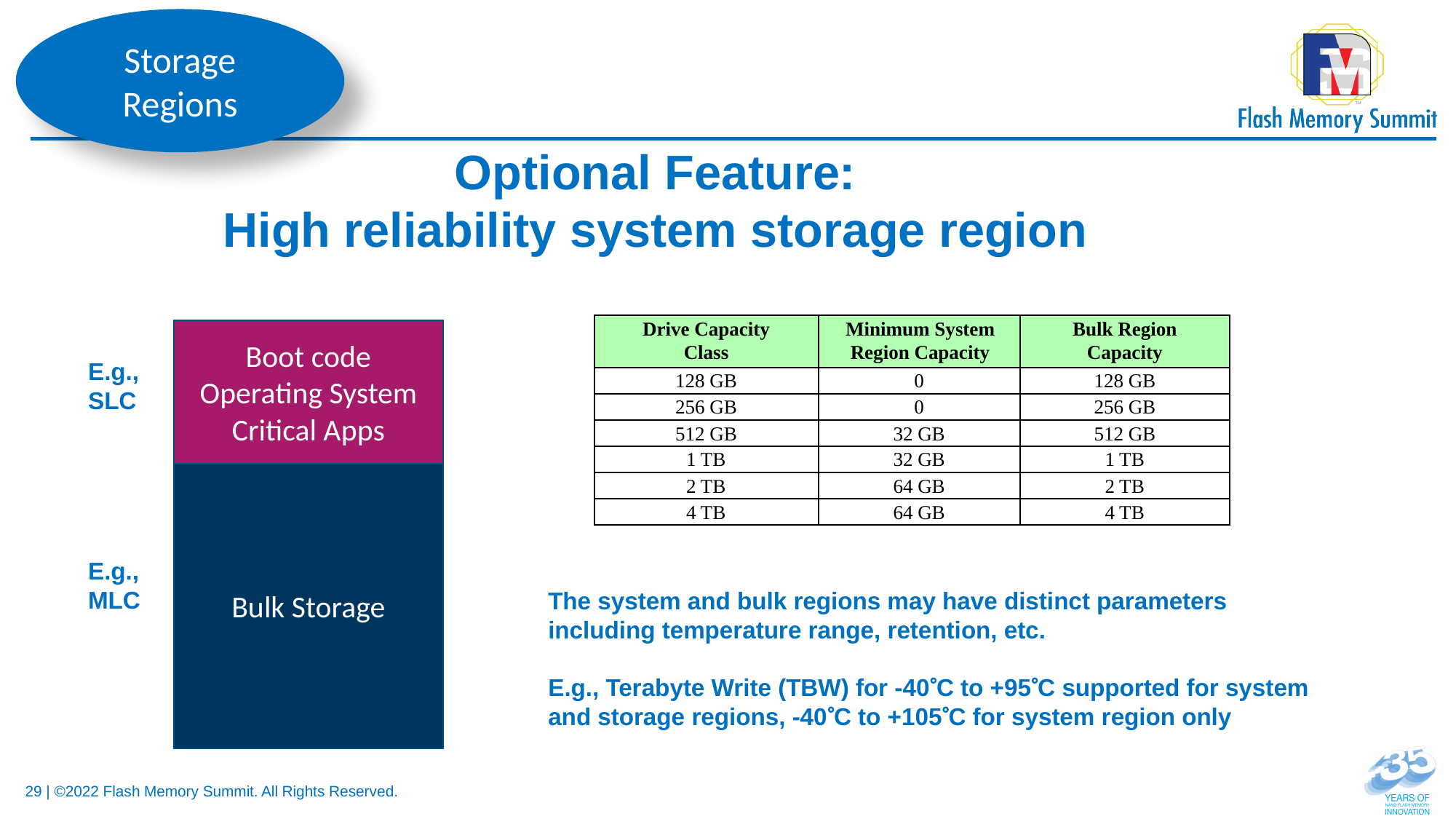

Storage Regions
Optional Feature:
High reliability system storage region
| Drive Capacity Class | Minimum System Region Capacity | Bulk Region Capacity |
| --- | --- | --- |
| 128 GB | 0 | 128 GB |
| 256 GB | 0 | 256 GB |
| 512 GB | 32 GB | 512 GB |
| 1 TB | 32 GB | 1 TB |
| 2 TB | 64 GB | 2 TB |
| 4 TB | 64 GB | 4 TB |
Boot code
Operating System
Critical Apps
E.g.,
SLC
Bulk Storage
E.g.,
MLC
The system and bulk regions may have distinct parameters
including temperature range, retention, etc.

E.g., Terabyte Write (TBW) for -40°C to +95°C supported for system
and storage regions, -40°C to +105°C for system region only